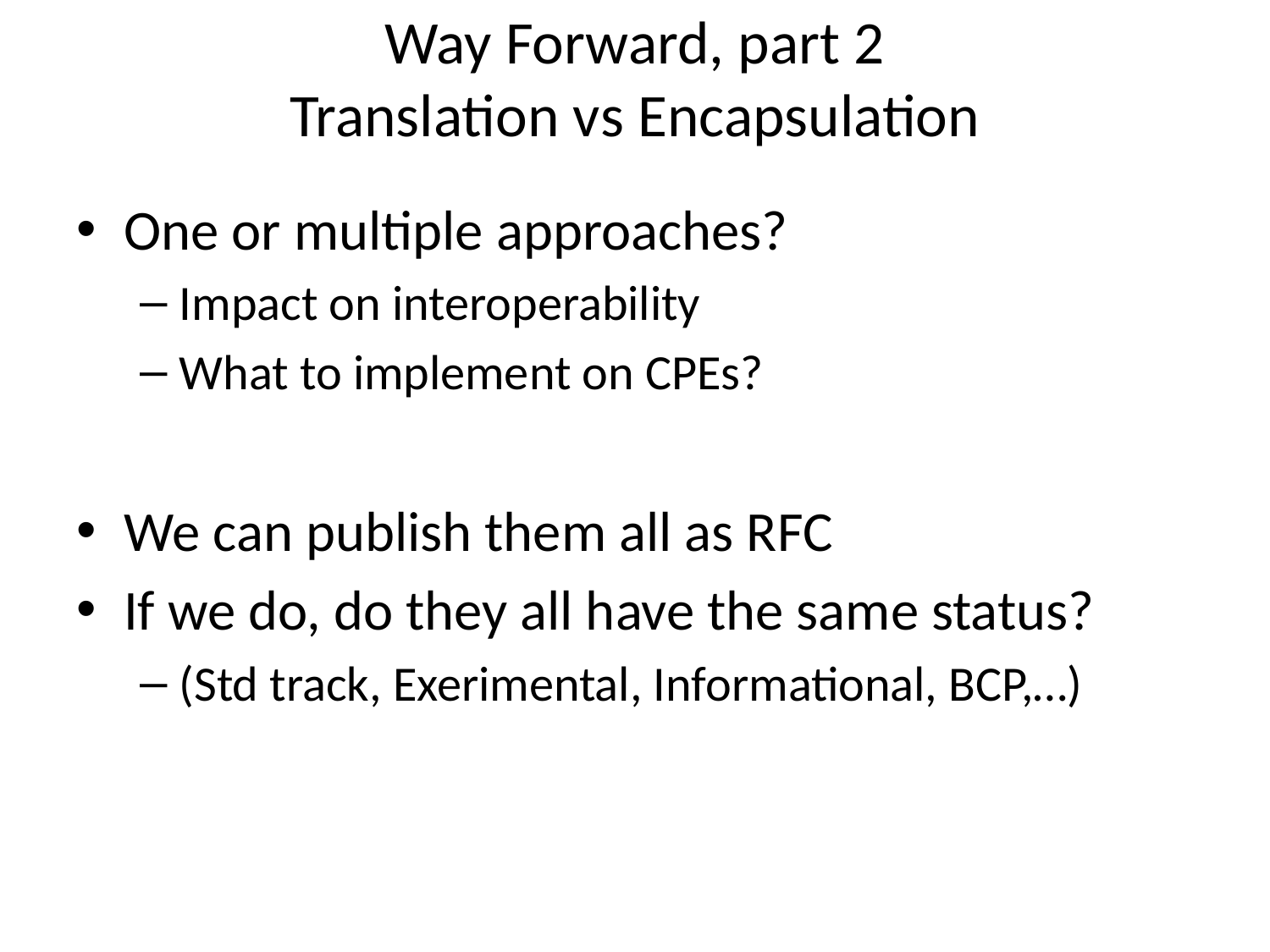

# Way Forward, part 2 Translation vs Encapsulation
One or multiple approaches?
Impact on interoperability
What to implement on CPEs?

We can publish them all as RFC
If we do, do they all have the same status?
(Std track, Exerimental, Informational, BCP,…)